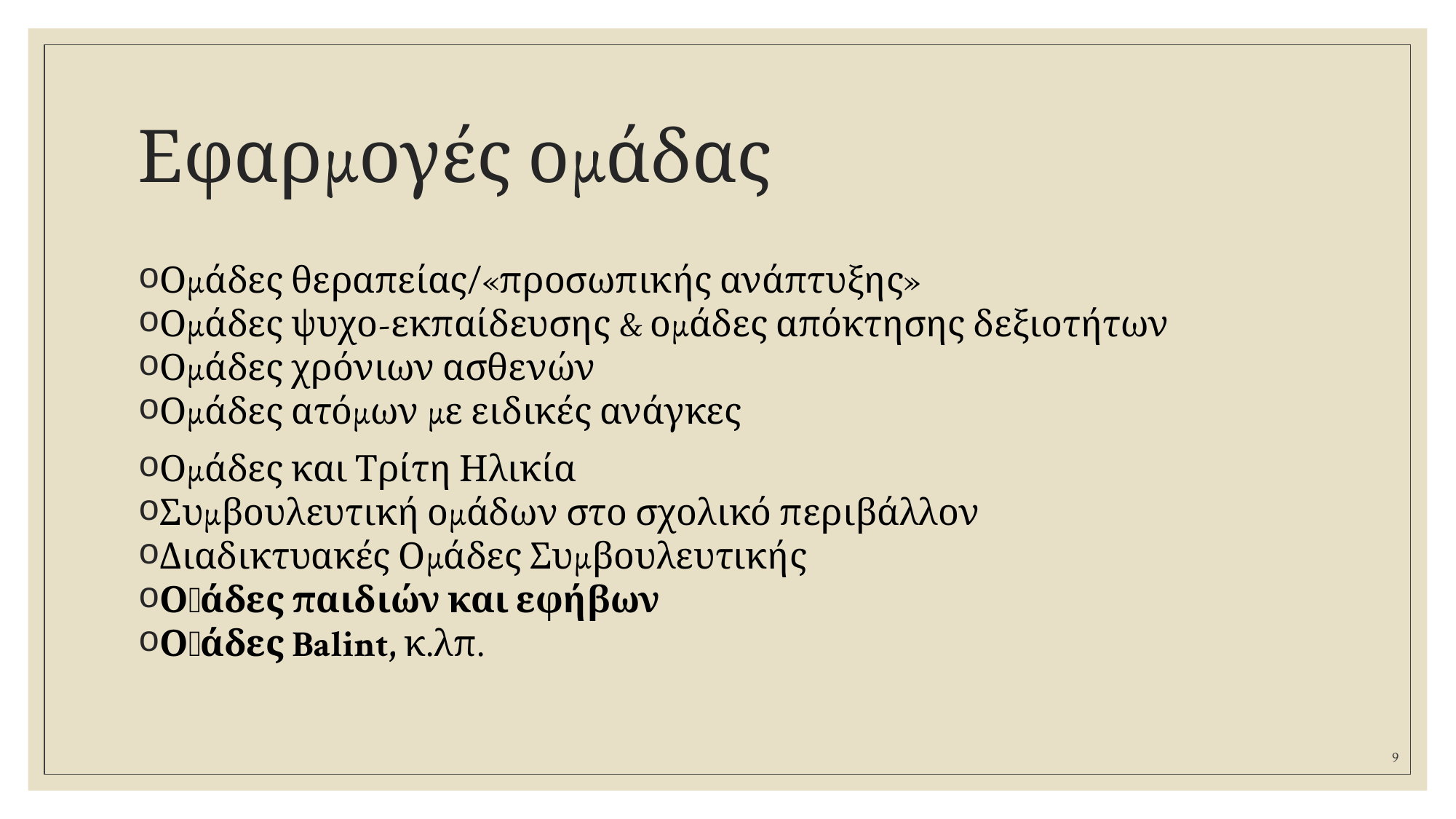

# Εφαρμογές ομάδας
Ομάδες θεραπείας/«προσωπικής ανάπτυξης»
Ομάδες ψυχο-εκπαίδευσης & ομάδες απόκτησης δεξιοτήτων
Ομάδες χρόνιων ασθενών
Ομάδες ατόμων με ειδικές ανάγκες
Ομάδες και Τρίτη Ηλικία
Συμβουλευτική ομάδων στο σχολικό περιβάλλον
Διαδικτυακές Ομάδες Συμβουλευτικής
Ομάδες παιδιών και εφήβων
Ομάδες Balint, κ.λπ.

9